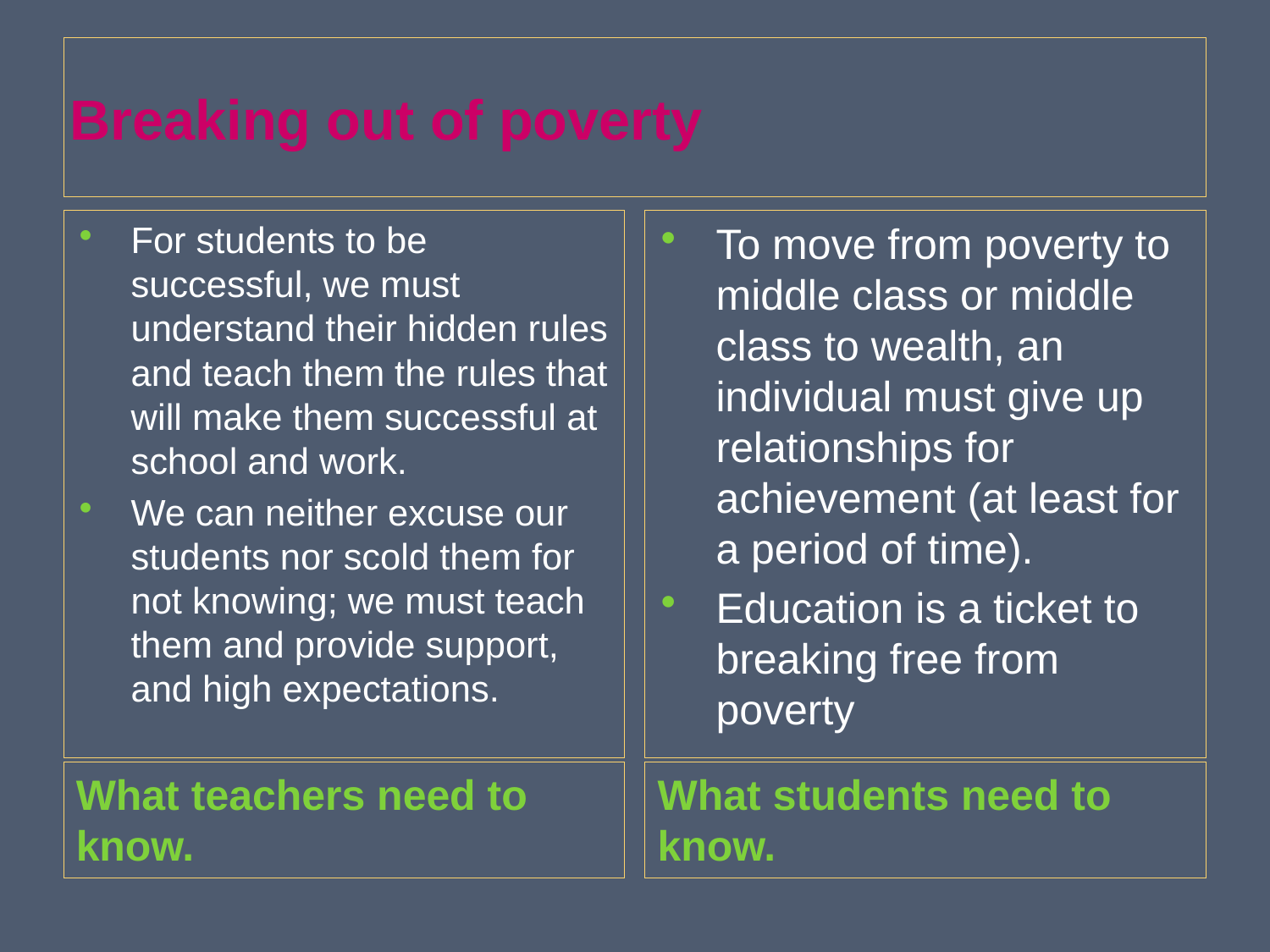

# Breaking out of poverty
For students to be successful, we must understand their hidden rules and teach them the rules that will make them successful at school and work.
We can neither excuse our students nor scold them for not knowing; we must teach them and provide support, and high expectations.
To move from poverty to middle class or middle class to wealth, an individual must give up relationships for achievement (at least for a period of time).
Education is a ticket to breaking free from poverty
What teachers need to know.
What students need to know.